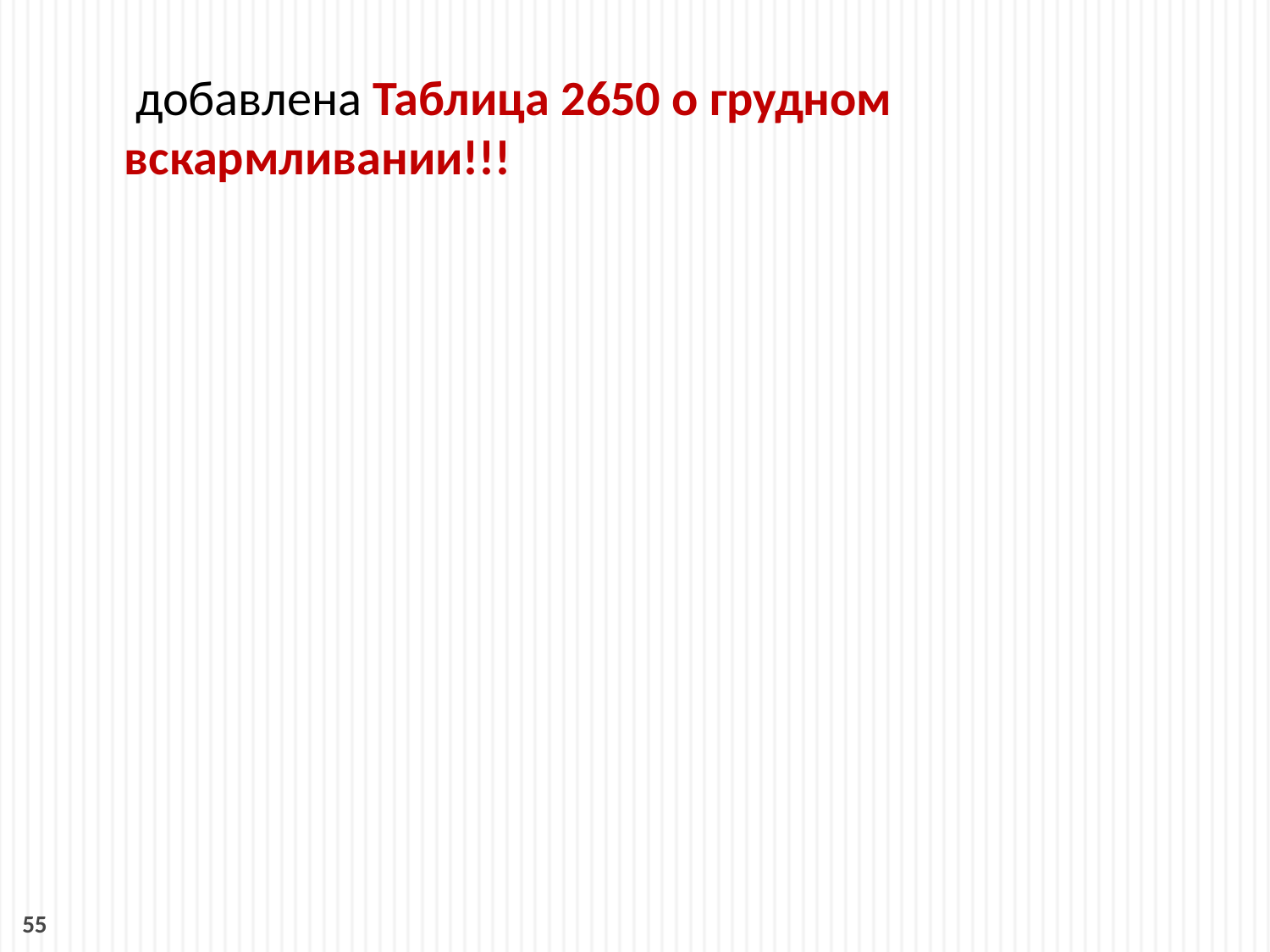

добавлена Таблица 2650 о грудном вскармливании!!!
55